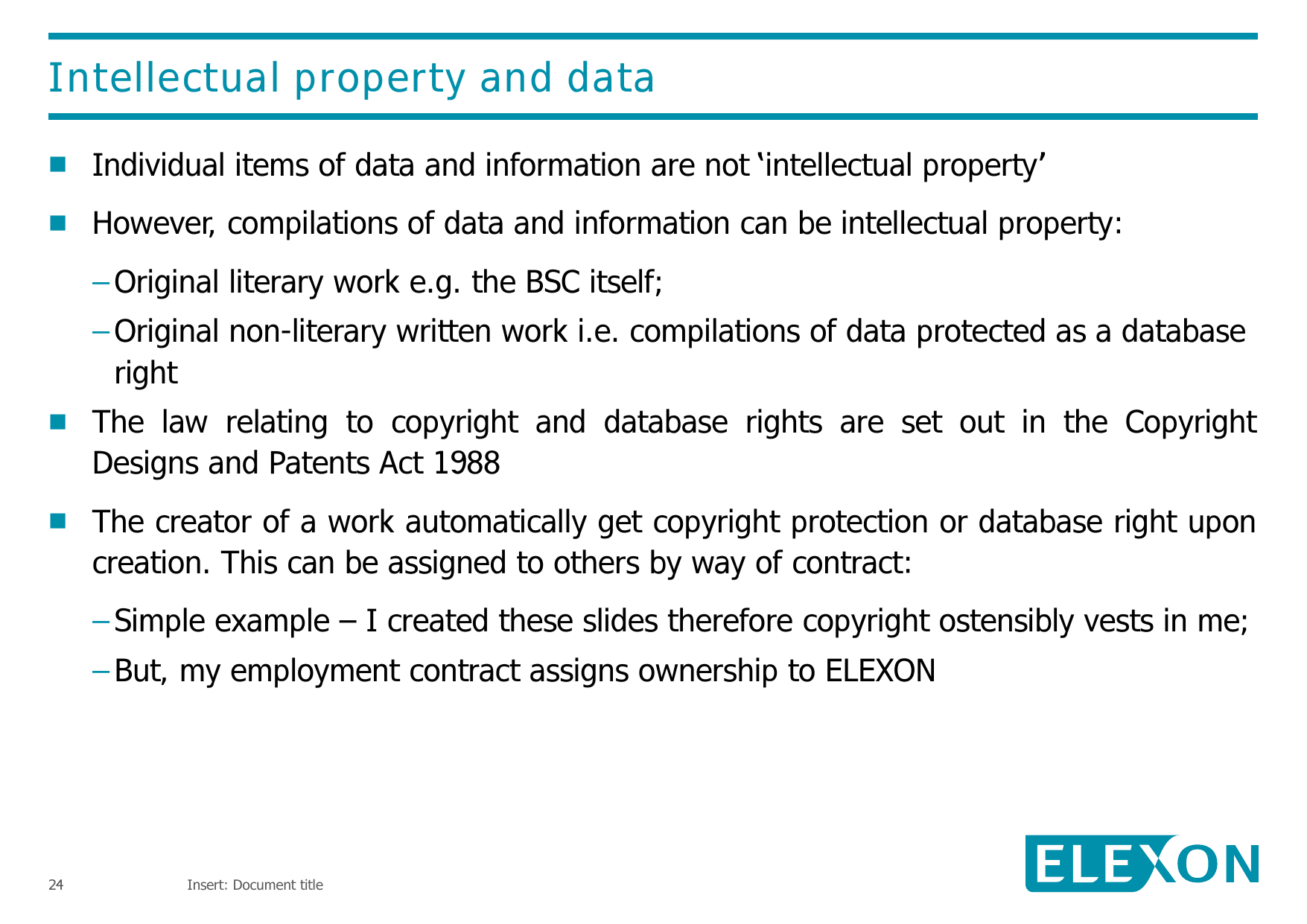

# Intellectual property and data
Individual items of data and information are not ‘intellectual property’
However, compilations of data and information can be intellectual property:
Original literary work e.g. the BSC itself;
Original non-literary written work i.e. compilations of data protected as a database right
The law relating to copyright and database rights are set out in the Copyright Designs and Patents Act 1988
The creator of a work automatically get copyright protection or database right upon creation. This can be assigned to others by way of contract:
Simple example – I created these slides therefore copyright ostensibly vests in me;
But, my employment contract assigns ownership to ELEXON

Insert: Document title
24